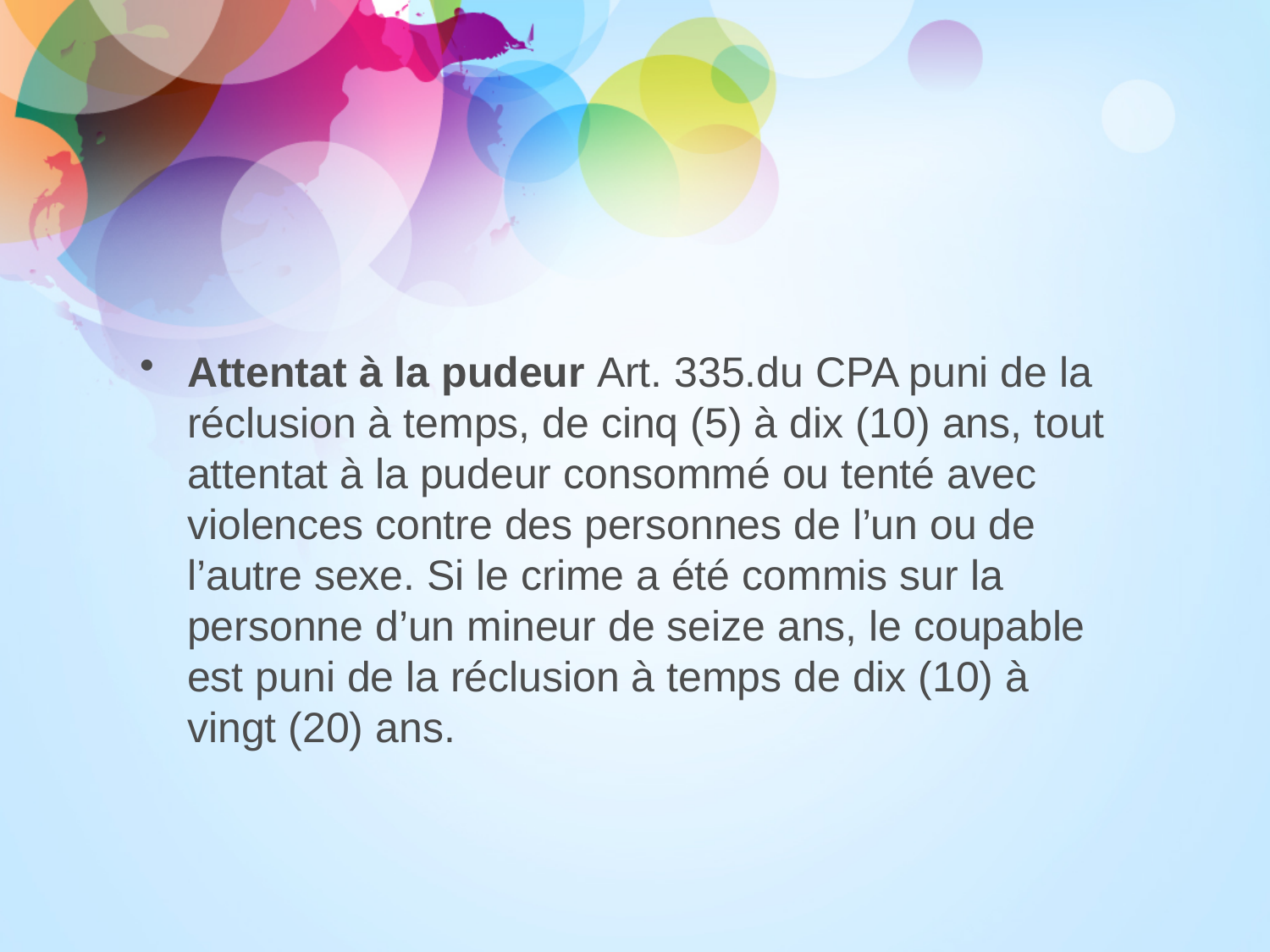

#
Attentat à la pudeur Art. 335.du CPA puni de la réclusion à temps, de cinq (5) à dix (10) ans, tout attentat à la pudeur consommé ou tenté avec violences contre des personnes de l’un ou de l’autre sexe. Si le crime a été commis sur la personne d’un mineur de seize ans, le coupable est puni de la réclusion à temps de dix (10) à vingt (20) ans.